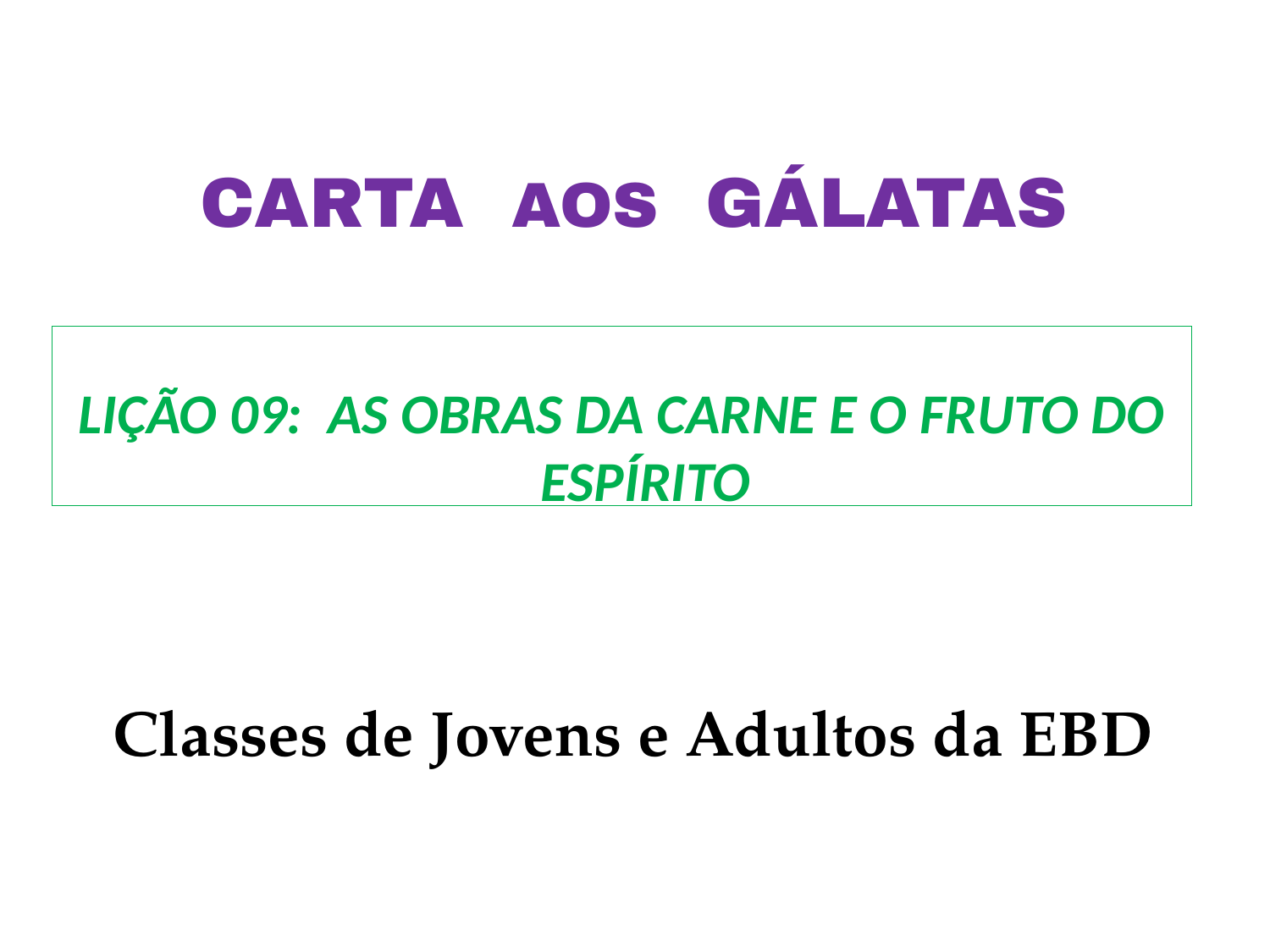

CARTA  AOS  GÁLATAS

LIÇÃO 09:  AS OBRAS DA CARNE E O FRUTO DO ESPÍRITO
Classes de Jovens e Adultos da EBD